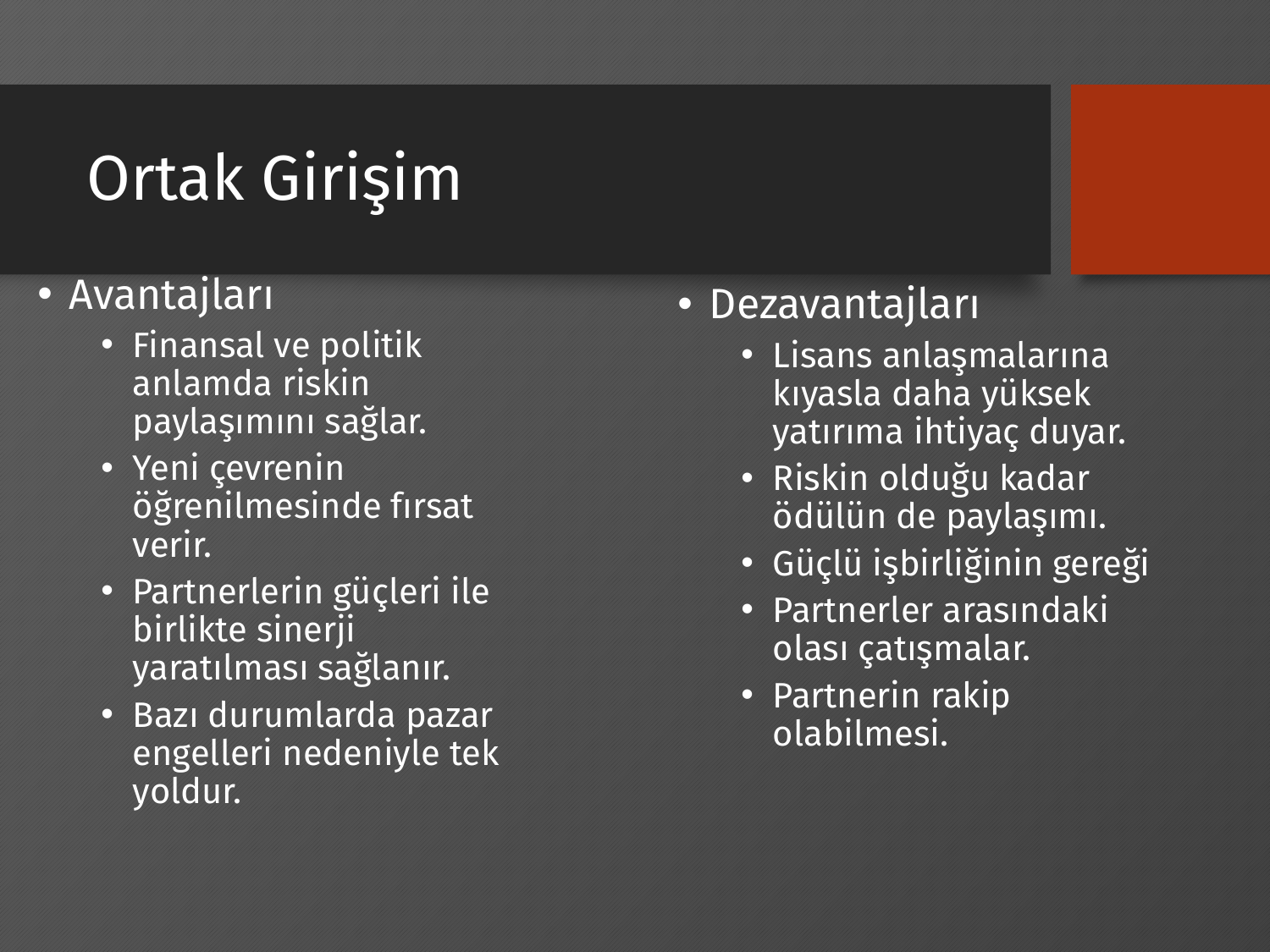

# Ortak Girişim
Avantajları
Finansal ve politik anlamda riskin paylaşımını sağlar.
Yeni çevrenin öğrenilmesinde fırsat verir.
Partnerlerin güçleri ile birlikte sinerji yaratılması sağlanır.
Bazı durumlarda pazar engelleri nedeniyle tek yoldur.

Dezavantajları
Lisans anlaşmalarına kıyasla daha yüksek yatırıma ihtiyaç duyar.
Riskin olduğu kadar ödülün de paylaşımı.
Güçlü işbirliğinin gereği
Partnerler arasındaki olası çatışmalar.
Partnerin rakip olabilmesi.